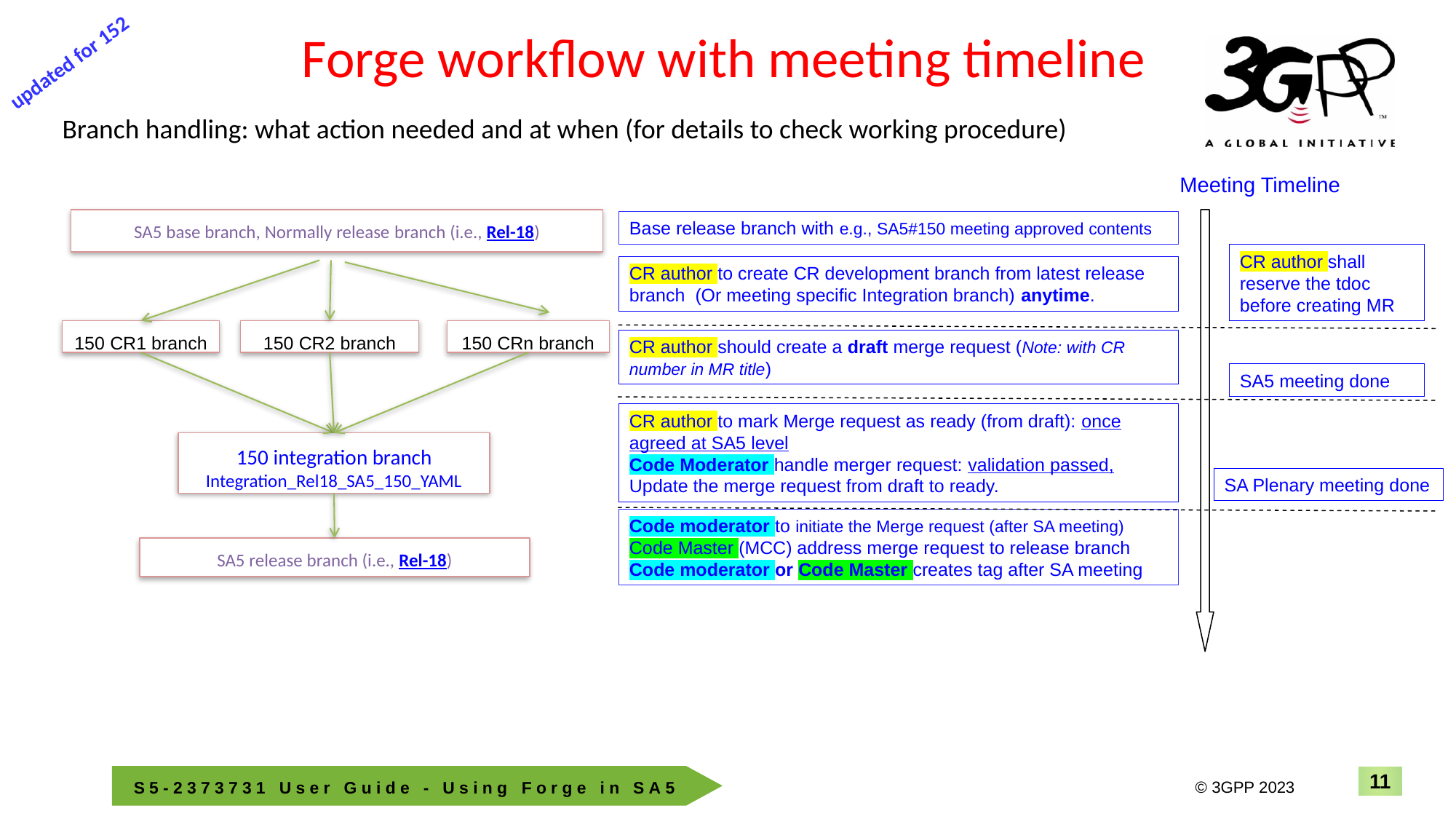

Forge workflow with meeting timeline
updated for 152
Branch handling: what action needed and at when (for details to check working procedure)
Meeting Timeline
SA5 base branch, Normally release branch (i.e., Rel-18)
Base release branch with e.g., SA5#150 meeting approved contents
CR author to create CR development branch from latest release branch  (Or meeting specific Integration branch) anytime.
150 CR1 branch
150 CR2 branch
150 CRn branch
CR author to mark Merge request as ready (from draft): once agreed at SA5 level
Code Moderator handle merger request: validation passed,
Update the merge request from draft to ready.
150 integration branch
Integration_Rel18_SA5_150_YAML
Code moderator to initiate the Merge request (after SA meeting)
Code Master (MCC) address merge request to release branch
Code moderator or Code Master creates tag after SA meeting
SA5 release branch (i.e., Rel-18)

CR author shall reserve the tdoc before creating MR
CR author should create a draft merge request (Note: with CR number in MR title)
SA5 meeting done
SA Plenary meeting done